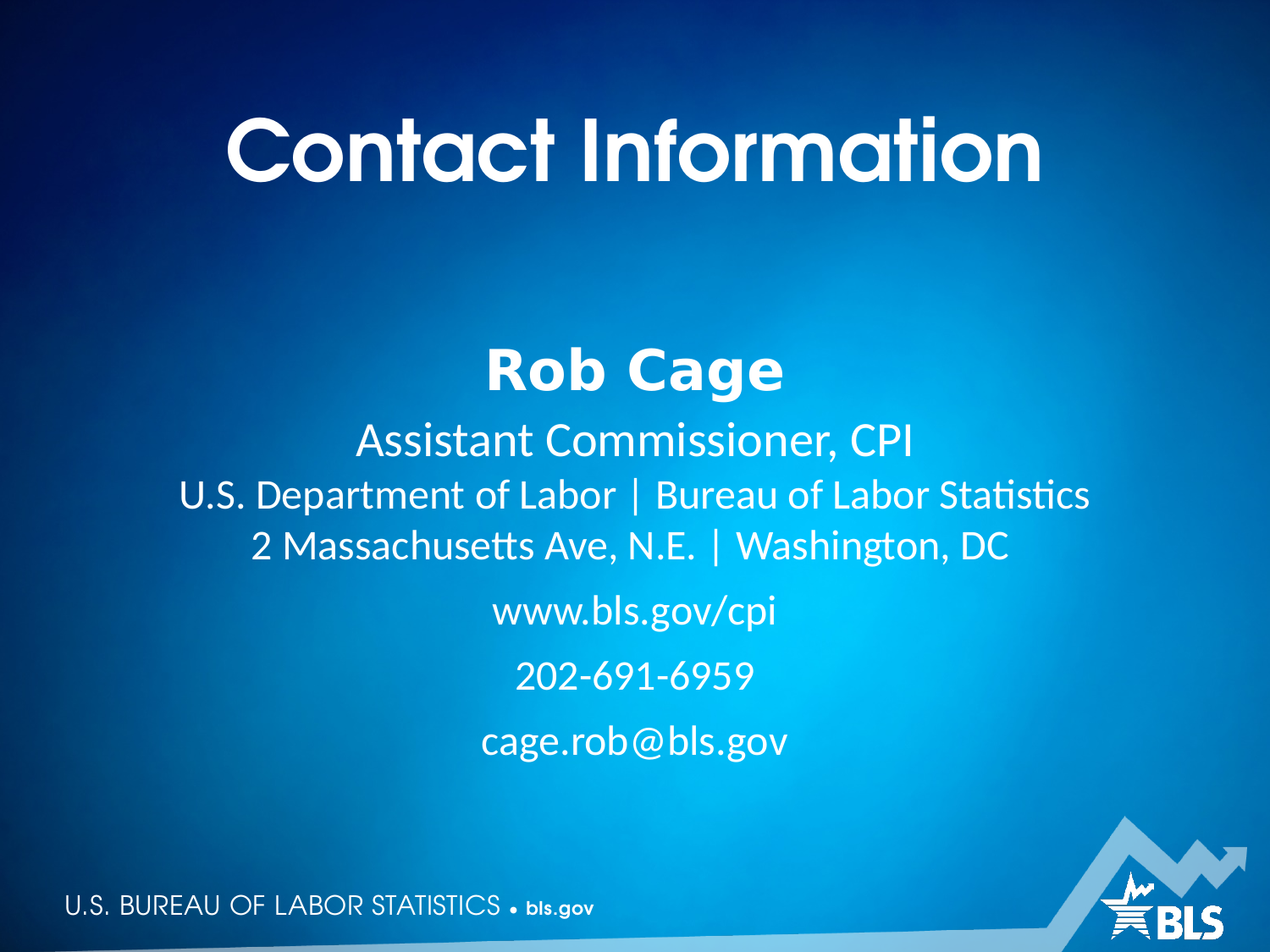

Contact Information
Rob Cage
Assistant Commissioner, CPI
U.S. Department of Labor | Bureau of Labor Statistics
2 Massachusetts Ave, N.E. | Washington, DC
www.bls.gov/cpi
202-691-6959
cage.rob@bls.gov